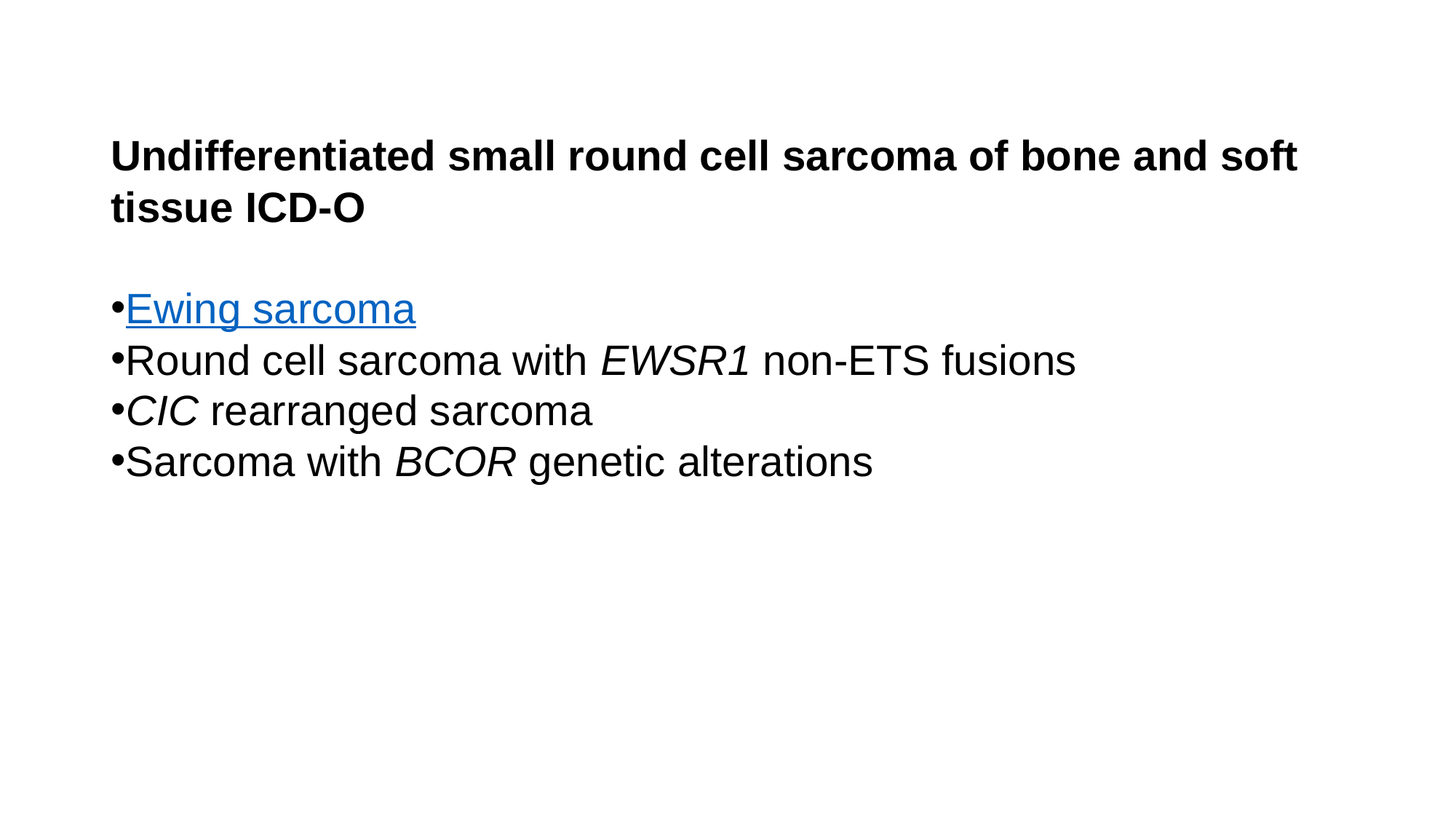

Undifferentiated small round cell sarcoma of bone and soft tissue ICD-O

Ewing sarcoma
Round cell sarcoma with EWSR1 non-ETS fusions
CIC rearranged sarcoma
Sarcoma with BCOR genetic alterations